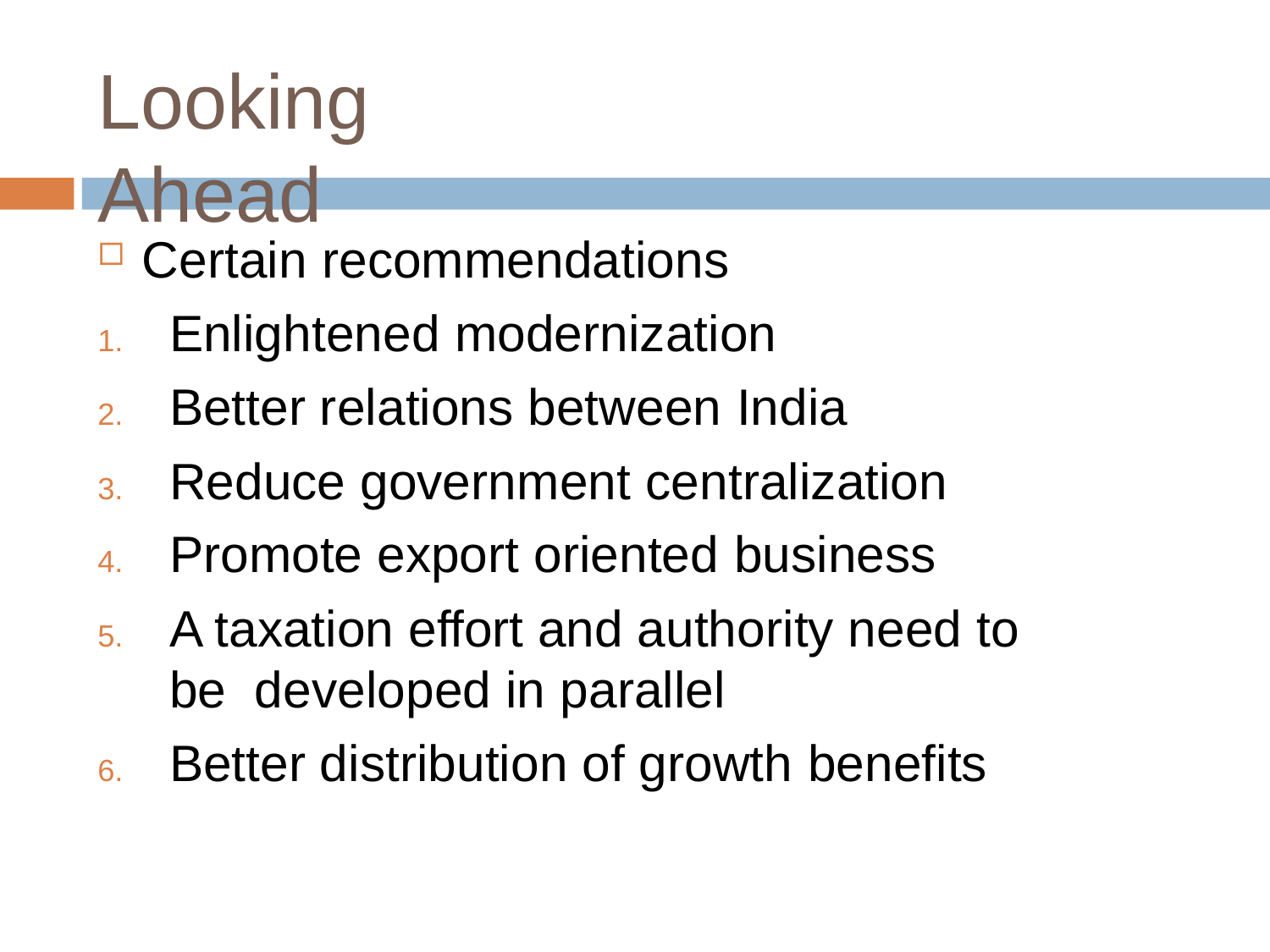

# Looking Ahead
Certain recommendations
Enlightened modernization
Better relations between India
Reduce government centralization
Promote export oriented business
A taxation effort and authority need to be  developed in parallel
Better distribution of growth benefits